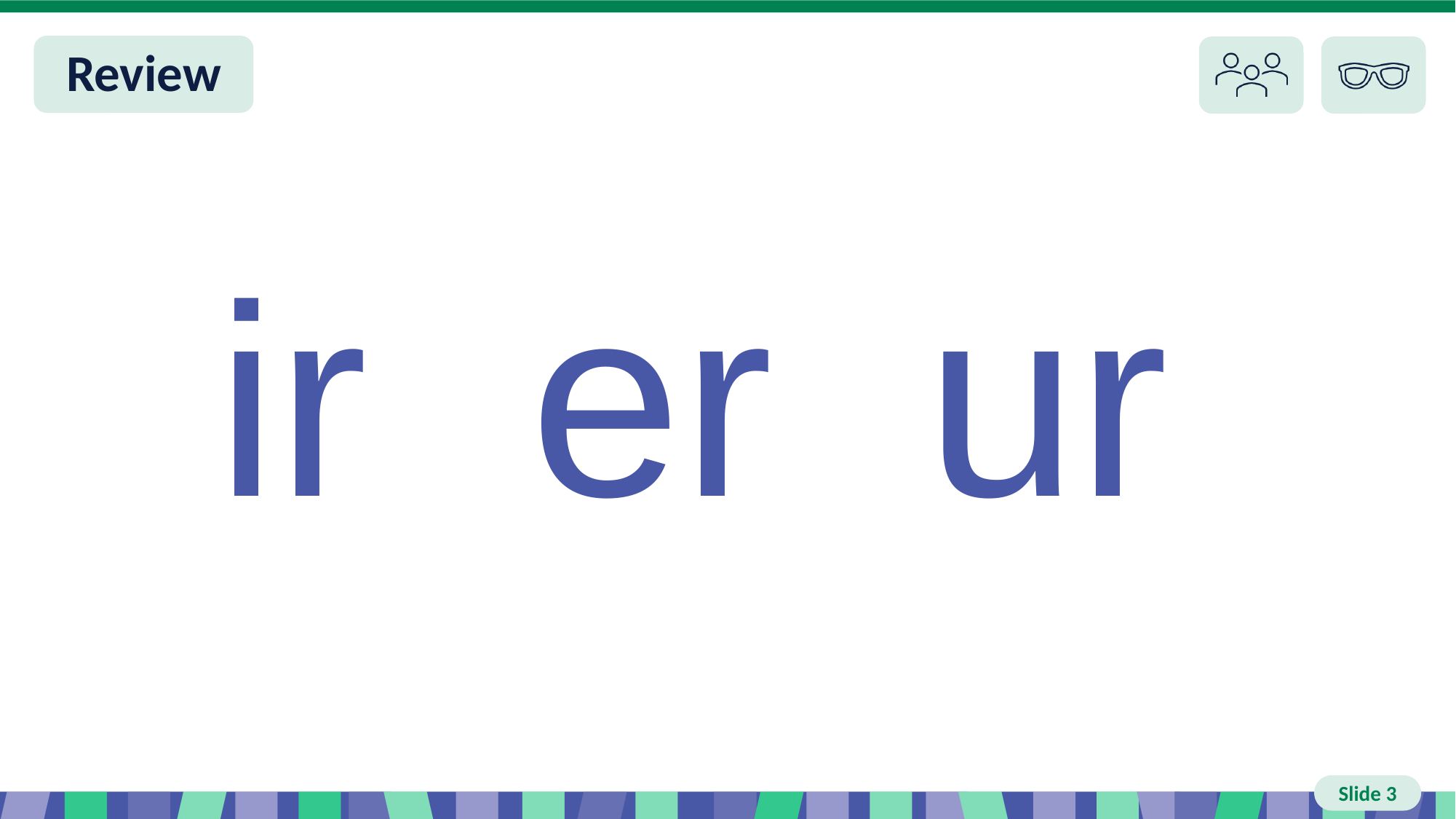

# Slide 3 Review You do
 ur
 ir
 er